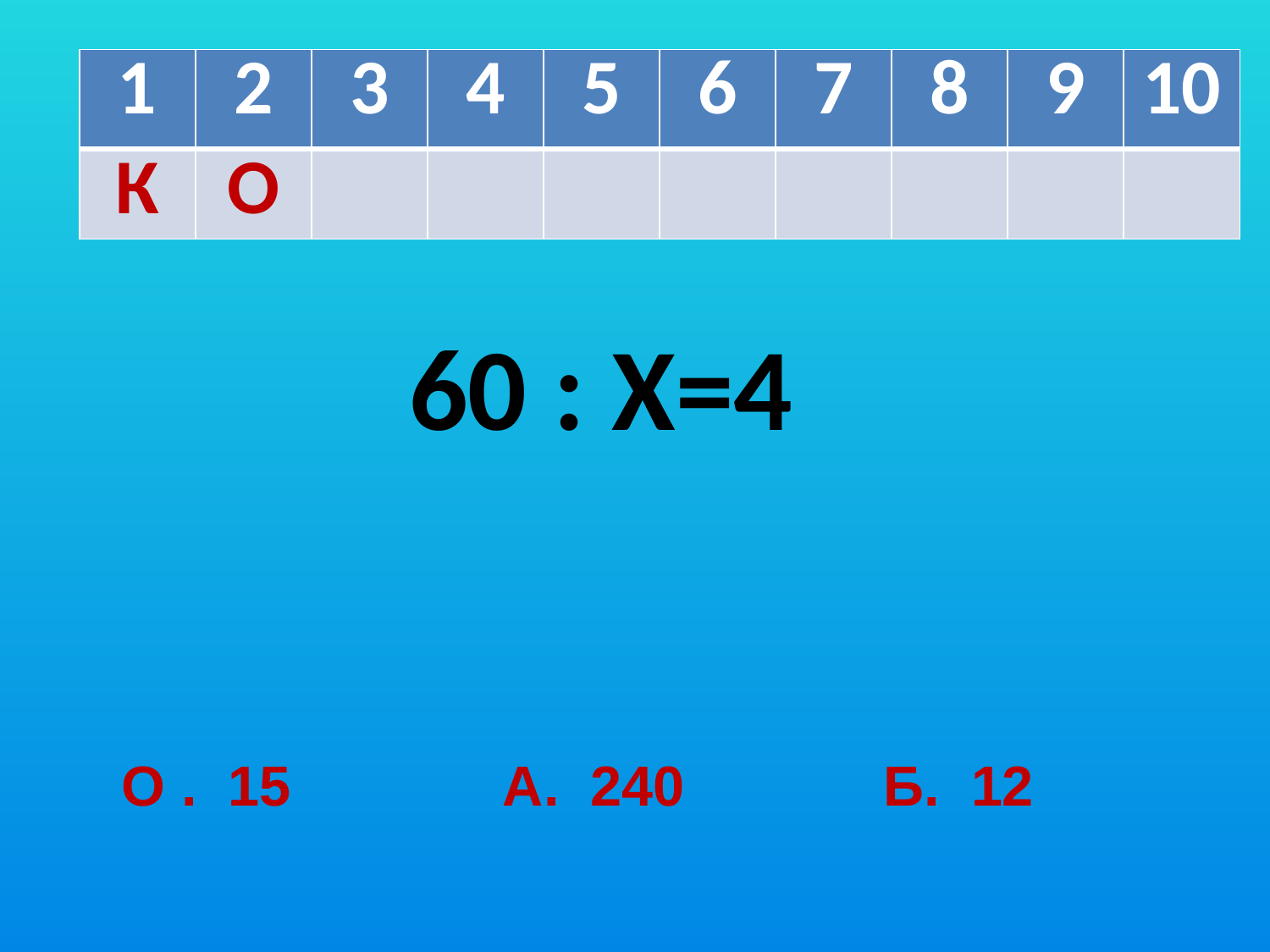

| 1 | 2 | 3 | 4 | 5 | 6 | 7 | 8 | 9 | 10 |
| --- | --- | --- | --- | --- | --- | --- | --- | --- | --- |
| К | О |  |  |  |  |  |  |  |  |
60 : Х=4

О .  15		А.  240		Б.  12